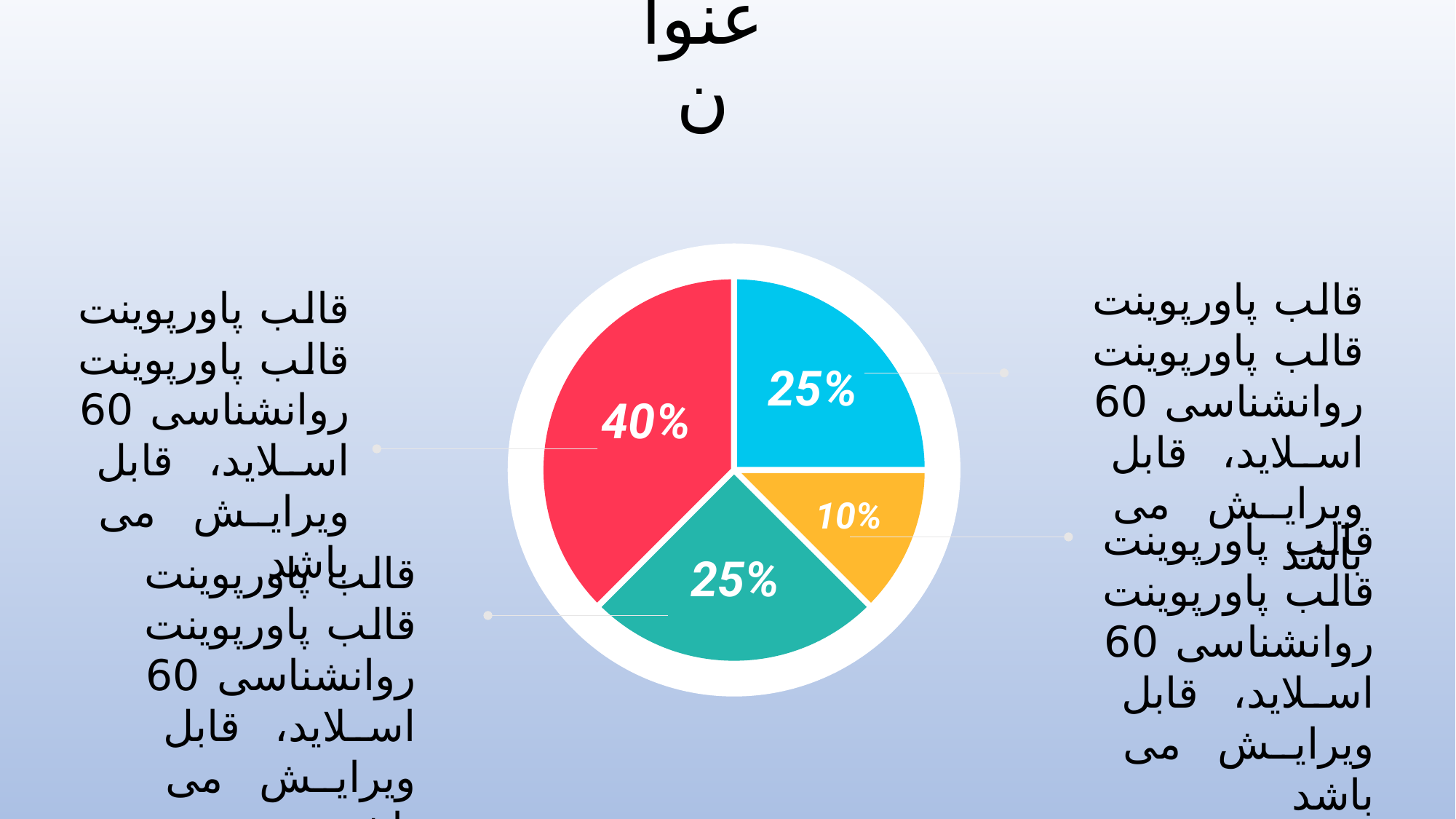

عنوان

قالب پاورپوينت قالب پاورپوینت روانشناسی 60 اسلاید، قابل ویرایش می باشد
قالب پاورپوينت قالب پاورپوینت روانشناسی 60 اسلاید، قابل ویرایش می باشد

25%
40%
10%
قالب پاورپوينت قالب پاورپوینت روانشناسی 60 اسلاید، قابل ویرایش می باشد
قالب پاورپوينت قالب پاورپوینت روانشناسی 60 اسلاید، قابل ویرایش می باشد
25%